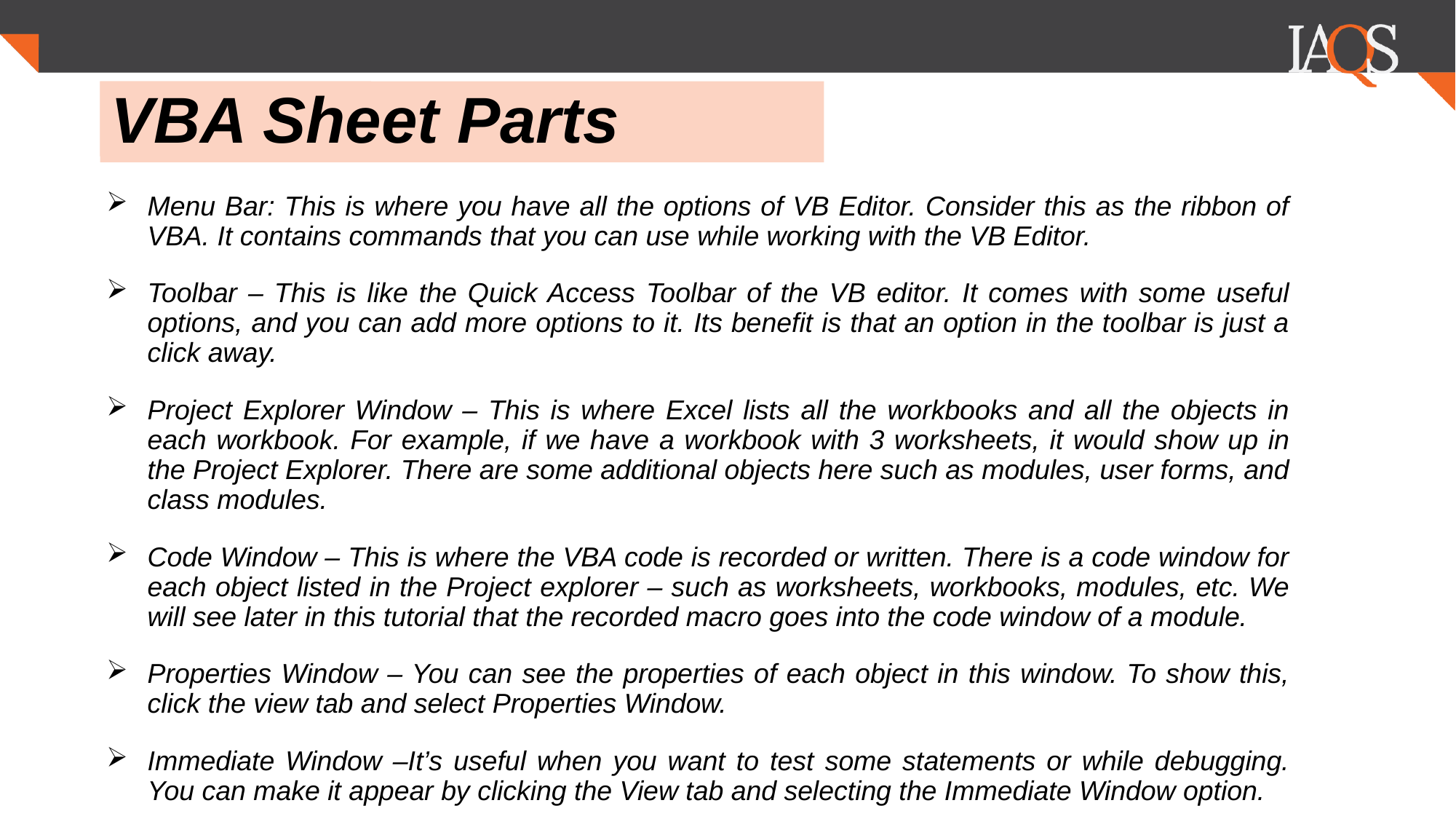

.

# VBA Sheet Parts
Menu Bar: This is where you have all the options of VB Editor. Consider this as the ribbon of VBA. It contains commands that you can use while working with the VB Editor.
Toolbar – This is like the Quick Access Toolbar of the VB editor. It comes with some useful options, and you can add more options to it. Its benefit is that an option in the toolbar is just a click away.
Project Explorer Window – This is where Excel lists all the workbooks and all the objects in each workbook. For example, if we have a workbook with 3 worksheets, it would show up in the Project Explorer. There are some additional objects here such as modules, user forms, and class modules.
Code Window – This is where the VBA code is recorded or written. There is a code window for each object listed in the Project explorer – such as worksheets, workbooks, modules, etc. We will see later in this tutorial that the recorded macro goes into the code window of a module.
Properties Window – You can see the properties of each object in this window. To show this, click the view tab and select Properties Window.
Immediate Window –It’s useful when you want to test some statements or while debugging. You can make it appear by clicking the View tab and selecting the Immediate Window option.